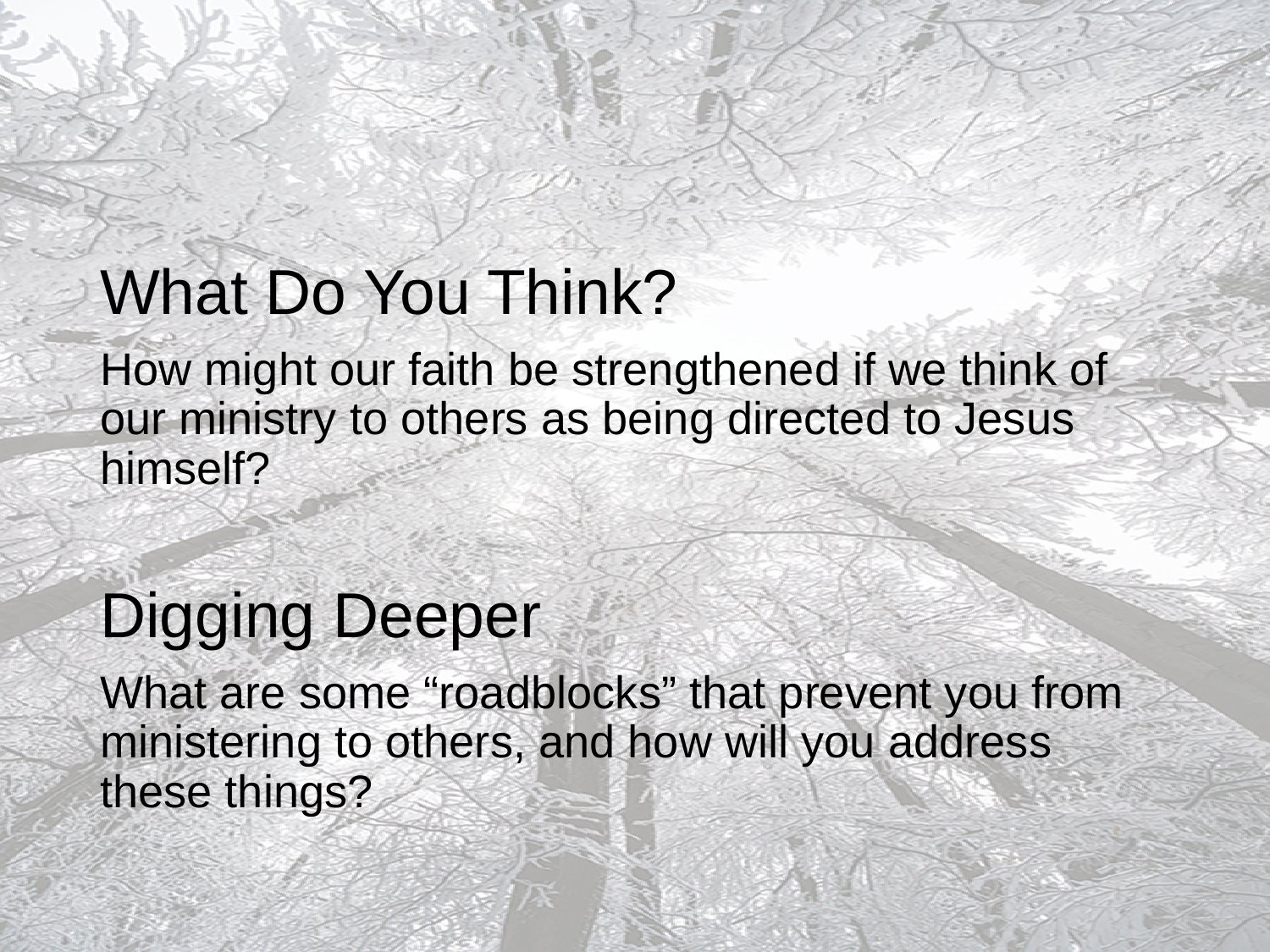

What Do You Think?
How might our faith be strengthened if we think of our ministry to others as being directed to Jesus himself?

Digging Deeper
What are some “roadblocks” that prevent you from ministering to others, and how will you address these things?